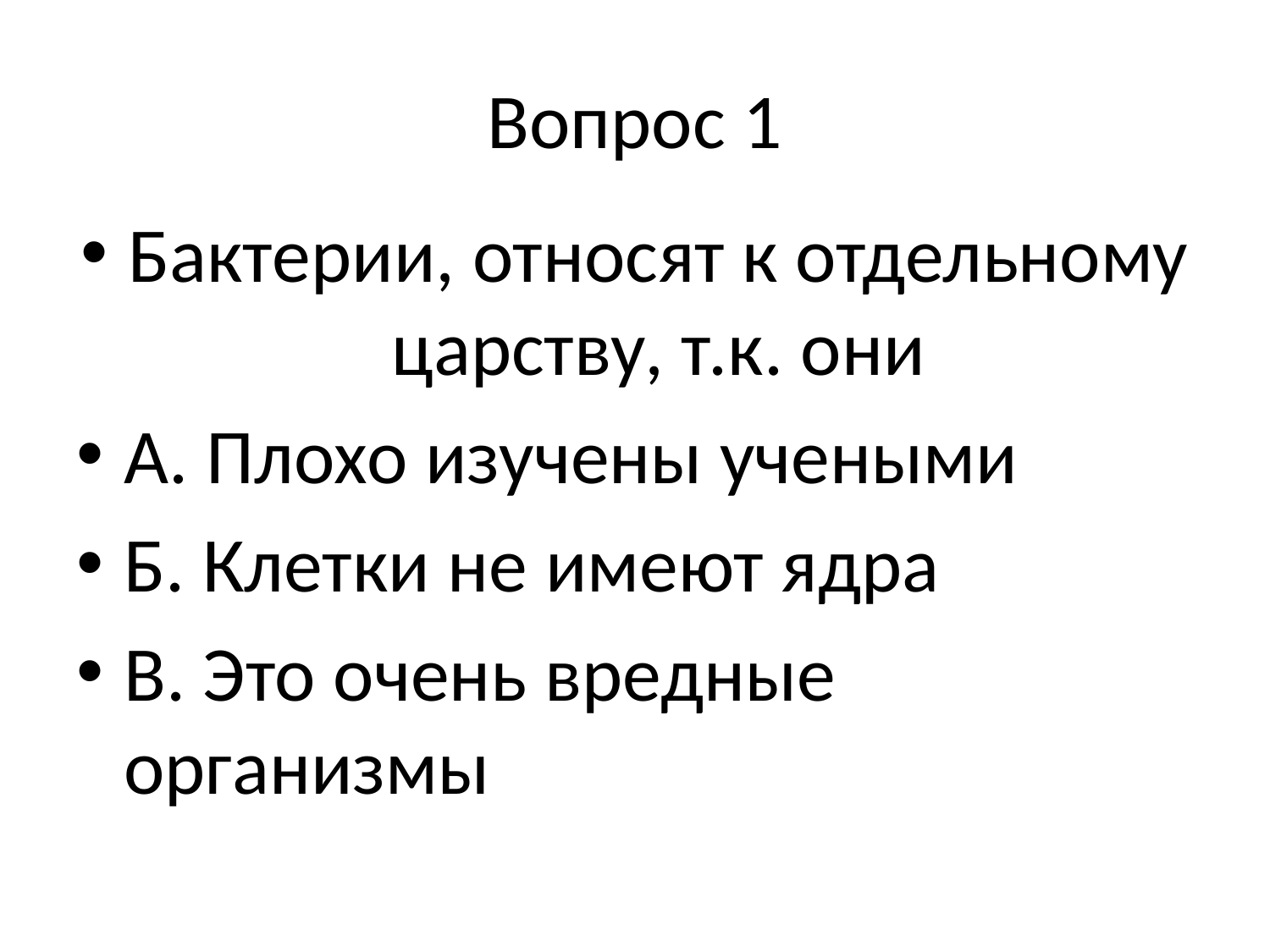

# Вопрос 1
Бактерии, относят к отдельному царству, т.к. они
А. Плохо изучены учеными
Б. Клетки не имеют ядра
В. Это очень вредные организмы